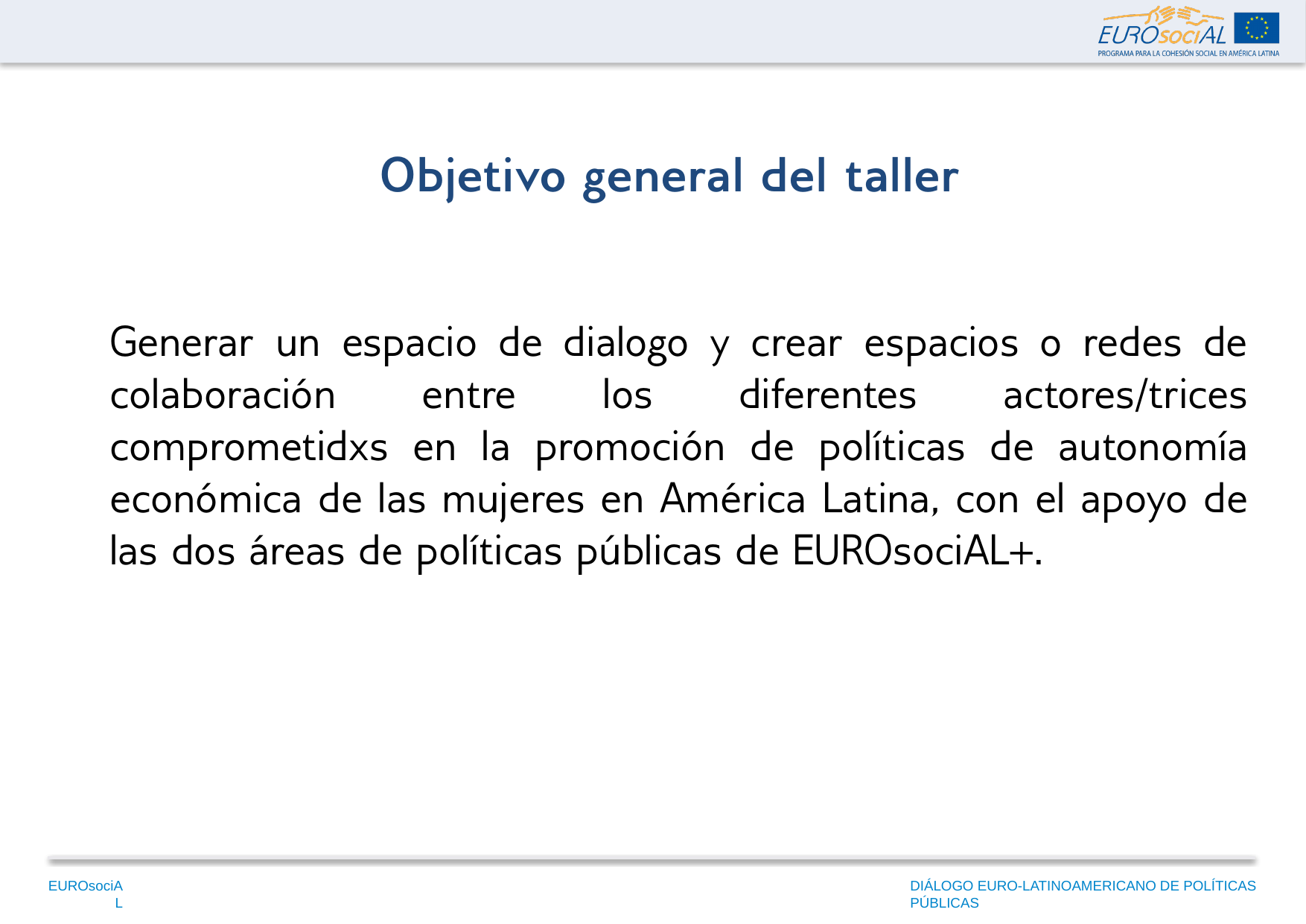

Objetivo general del taller

Generar un espacio de dialogo y crear espacios o redes de colaboración entre los diferentes actores/trices comprometidxs en la promoción de políticas de autonomía económica de las mujeres en América Latina, con el apoyo de las dos áreas de políticas públicas de EUROsociAL+.